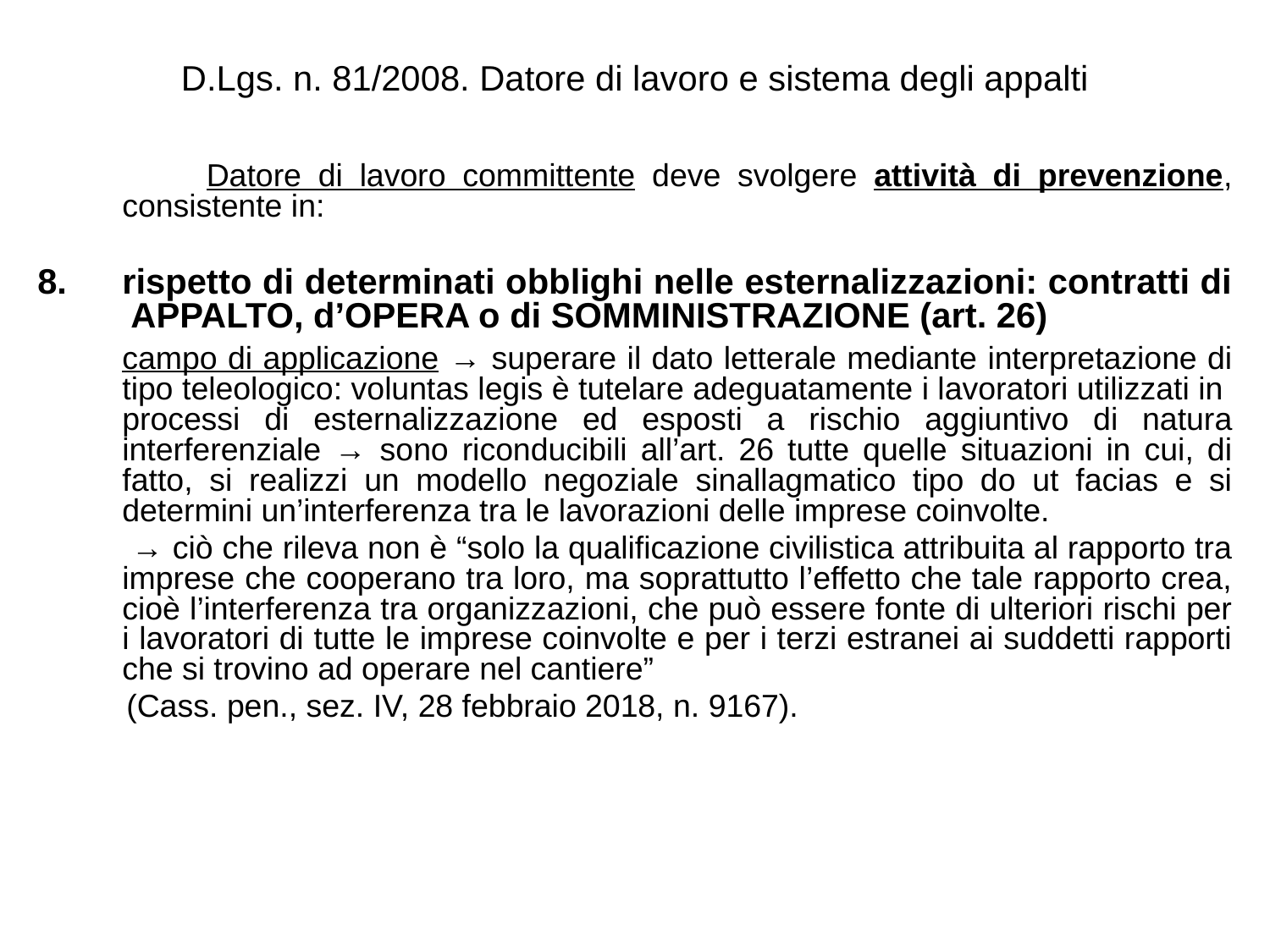

# D.Lgs. n. 81/2008. Datore di lavoro e sistema degli appalti
          Datore di lavoro committente deve svolgere attività di prevenzione, consistente in:

rispetto di determinati obblighi nelle esternalizzazioni: contratti di  APPALTO, d’OPERA o di SOMMINISTRAZIONE (art. 26)
	campo di applicazione → superare il dato letterale mediante interpretazione di tipo teleologico: voluntas legis è tutelare adeguatamente i lavoratori utilizzati in  processi di esternalizzazione ed esposti a rischio aggiuntivo di natura interferenziale → sono riconducibili all’art. 26 tutte quelle situazioni in cui, di fatto, si realizzi un modello negoziale sinallagmatico tipo do ut facias e si determini un’interferenza tra le lavorazioni delle imprese coinvolte.
	 → ciò che rileva non è “solo la qualificazione civilistica attribuita al rapporto tra imprese che cooperano tra loro, ma soprattutto l’effetto che tale rapporto crea, cioè l’interferenza tra organizzazioni, che può essere fonte di ulteriori rischi per i lavoratori di tutte le imprese coinvolte e per i terzi estranei ai suddetti rapporti che si trovino ad operare nel cantiere”
          (Cass. pen., sez. IV, 28 febbraio 2018, n. 9167).